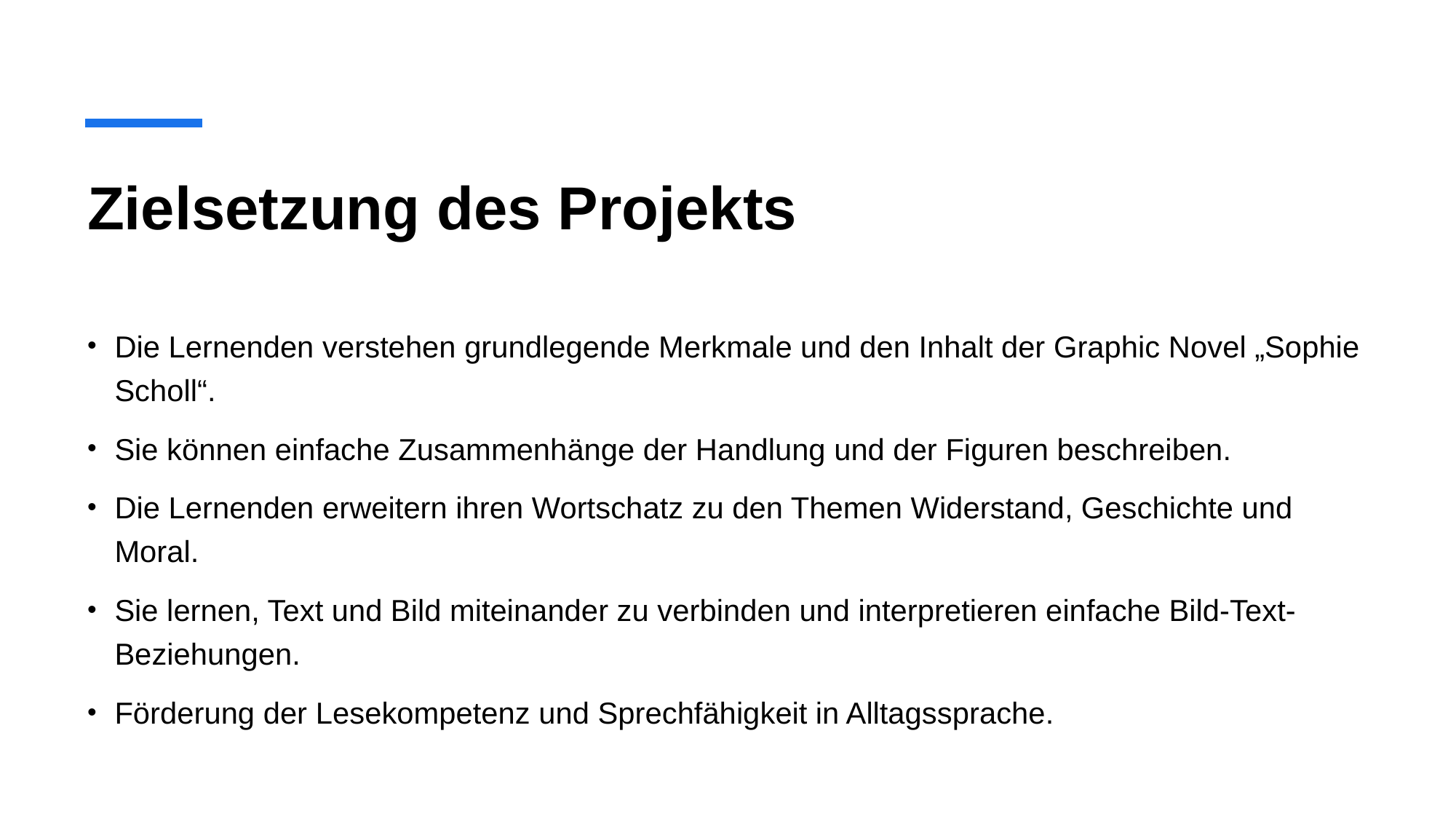

# Zielsetzung des Projekts
Die Lernenden verstehen grundlegende Merkmale und den Inhalt der Graphic Novel „Sophie Scholl“.
Sie können einfache Zusammenhänge der Handlung und der Figuren beschreiben.
Die Lernenden erweitern ihren Wortschatz zu den Themen Widerstand, Geschichte und Moral.
Sie lernen, Text und Bild miteinander zu verbinden und interpretieren einfache Bild-Text-Beziehungen.
Förderung der Lesekompetenz und Sprechfähigkeit in Alltagssprache.